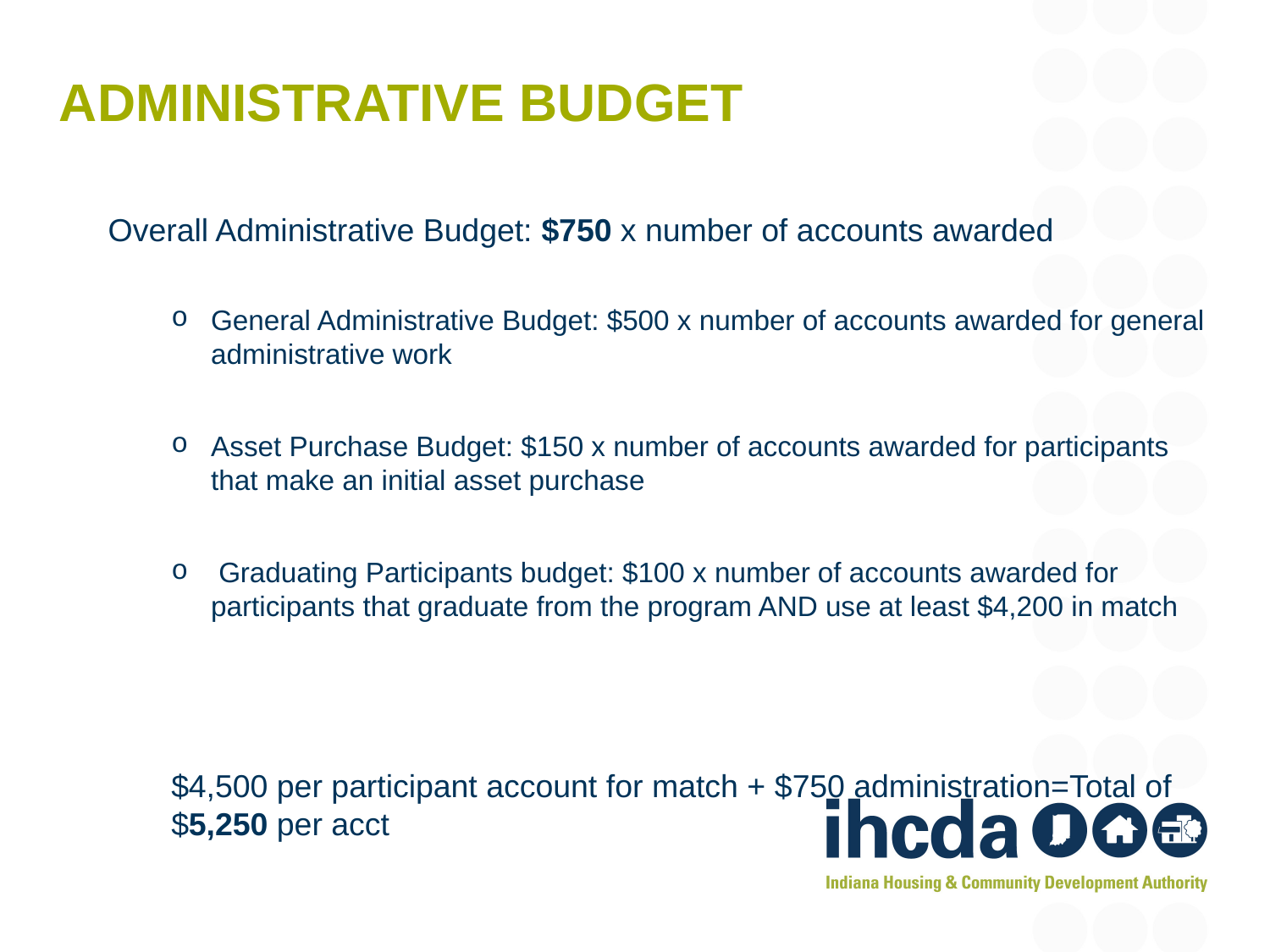

# Administrative budget

Overall Administrative Budget: $750 x number of accounts awarded

General Administrative Budget: $500 x number of accounts awarded for general administrative work

Asset Purchase Budget: $150 x number of accounts awarded for participants that make an initial asset purchase

 Graduating Participants budget: $100 x number of accounts awarded for participants that graduate from the program AND use at least $4,200 in match

$4,500 per participant account for match + $750 administration=Total of $5,250 per acct